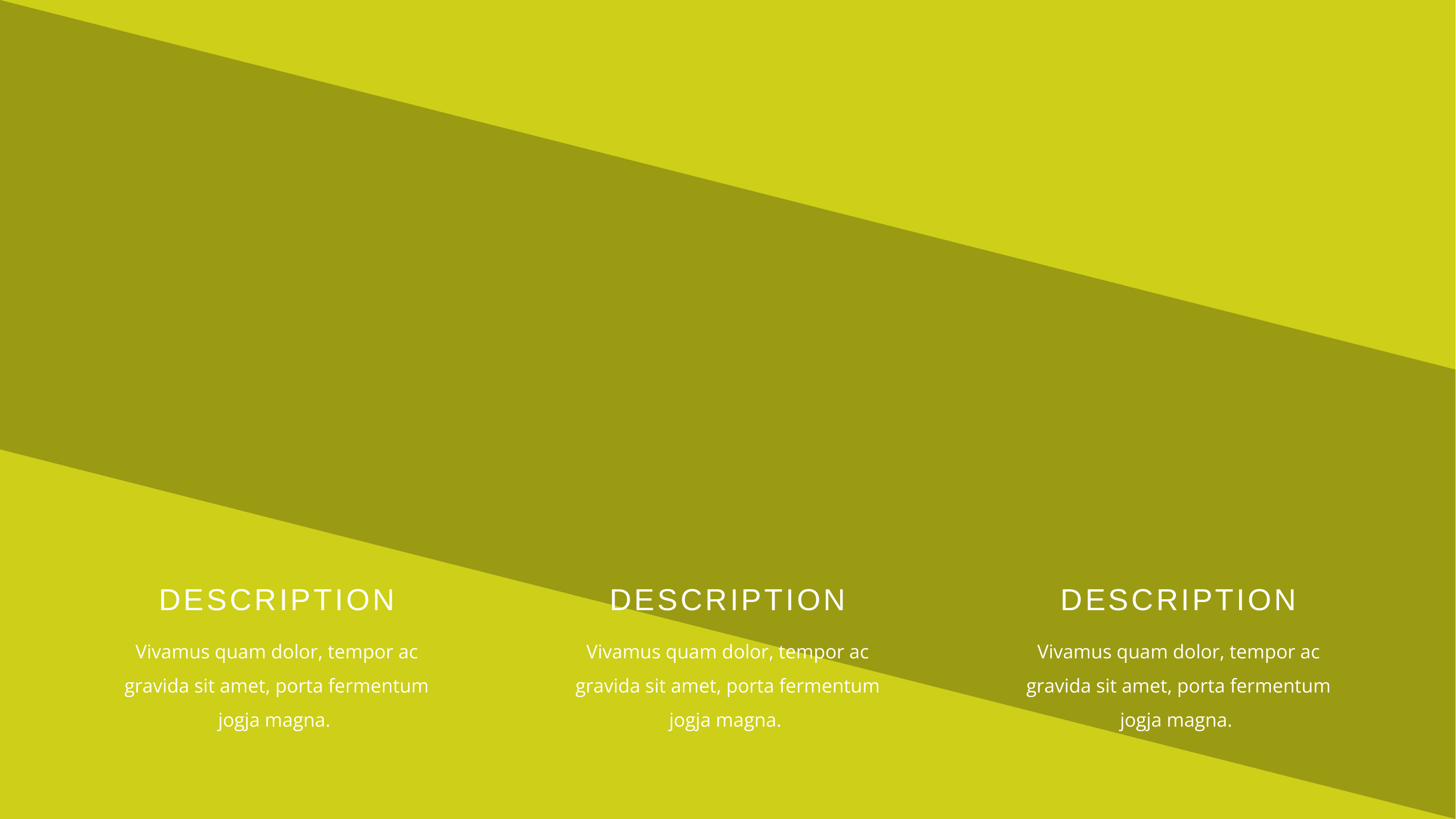

DESCRIPTION
DESCRIPTION
DESCRIPTION
Vivamus quam dolor, tempor ac gravida sit amet, porta fermentum jogja magna.
Vivamus quam dolor, tempor ac gravida sit amet, porta fermentum jogja magna.
Vivamus quam dolor, tempor ac gravida sit amet, porta fermentum jogja magna.